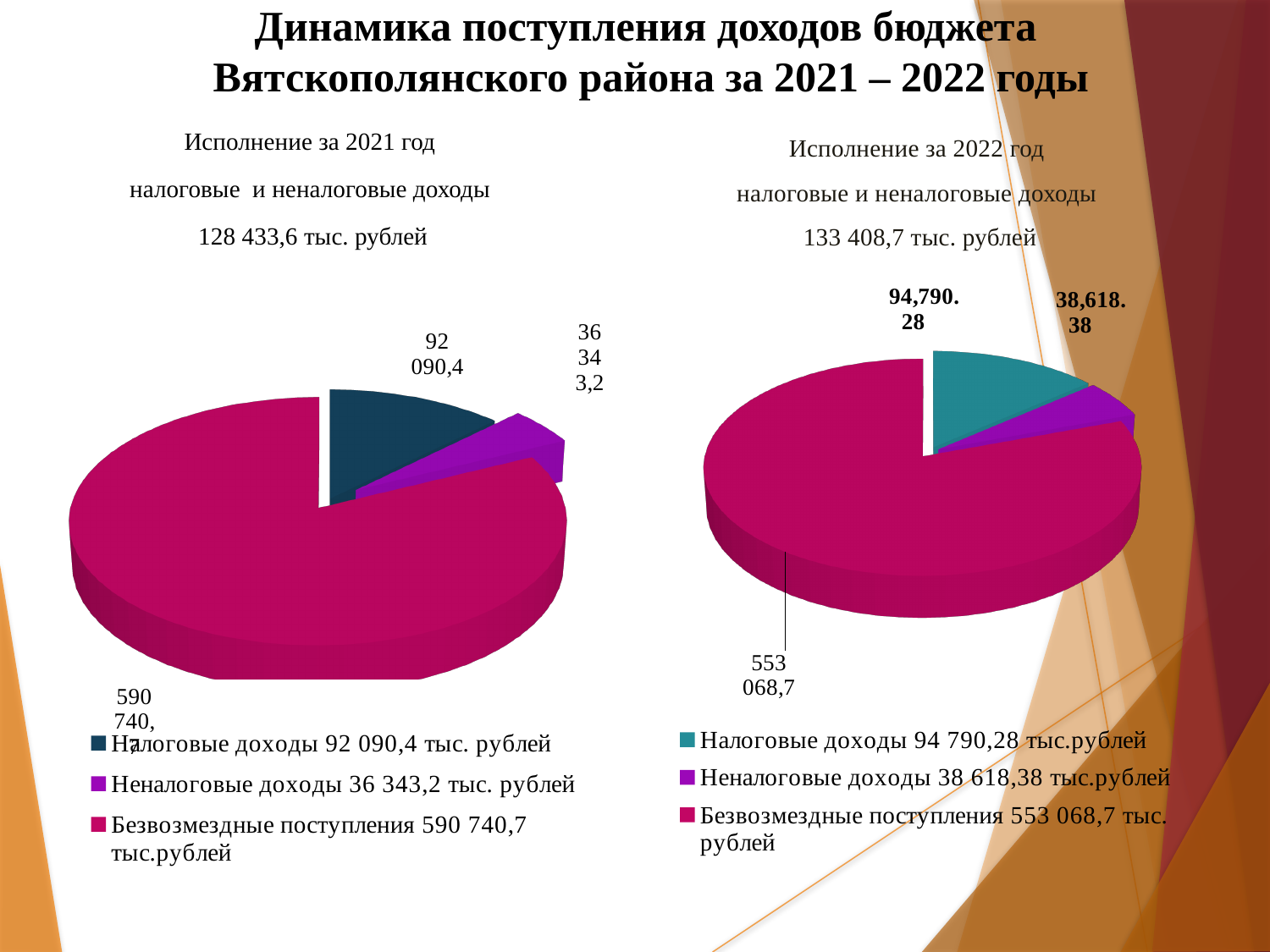

# Динамика поступления доходов бюджета Вятскополянского района за 2021 – 2022 годы
Исполнение за 2022 год
налоговые и неналоговые доходы
133 408,7 тыс. рублей
Исполнение за 2021 год
налоговые  и неналоговые доходы
128 433,6 тыс. рублей

[unsupported chart]

[unsupported chart]